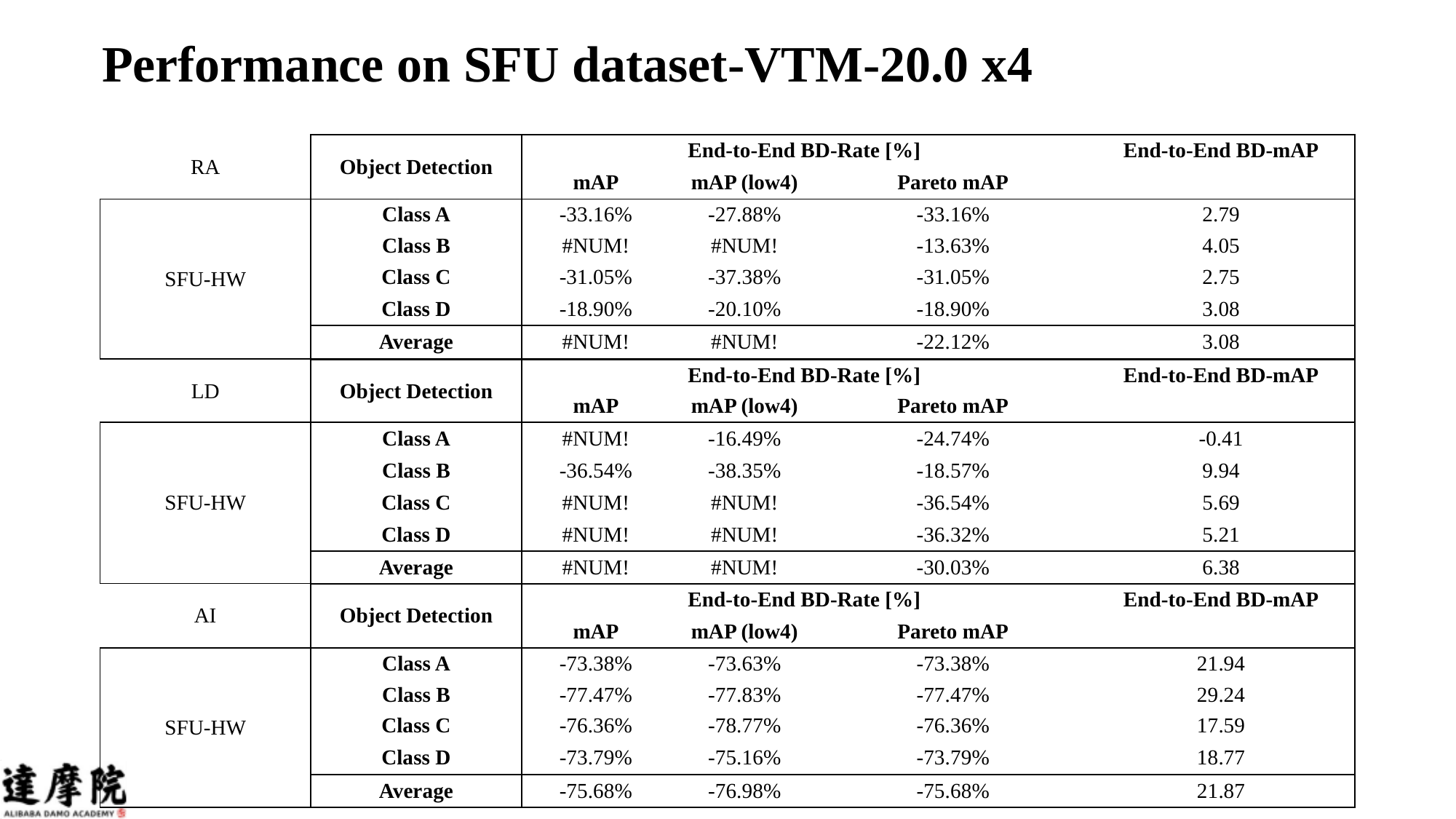

Performance on SFU dataset-VTM-20.0 x4

| RA | Object Detection | End-to-End BD-Rate [%] |  |  | End-to-End BD-mAP |
| --- | --- | --- | --- | --- | --- |
|  |  | mAP | mAP (low4) | Pareto mAP |  |
| SFU-HW | Class A | -33.16% | -27.88% | -33.16% | 2.79 |
|  | Class B | #NUM! | #NUM! | -13.63% | 4.05 |
|  | Class C | -31.05% | -37.38% | -31.05% | 2.75 |
|  | Class D | -18.90% | -20.10% | -18.90% | 3.08 |
|  | Average | #NUM! | #NUM! | -22.12% | 3.08 |
| LD | Object Detection | End-to-End BD-Rate [%] |  |  | End-to-End BD-mAP |
| --- | --- | --- | --- | --- | --- |
|  |  | mAP | mAP (low4) | Pareto mAP |  |
| SFU-HW | Class A | #NUM! | -16.49% | -24.74% | -0.41 |
|  | Class B | -36.54% | -38.35% | -18.57% | 9.94 |
|  | Class C | #NUM! | #NUM! | -36.54% | 5.69 |
|  | Class D | #NUM! | #NUM! | -36.32% | 5.21 |
|  | Average | #NUM! | #NUM! | -30.03% | 6.38 |
| AI | Object Detection | End-to-End BD-Rate [%] |  |  | End-to-End BD-mAP |
| --- | --- | --- | --- | --- | --- |
|  |  | mAP | mAP (low4) | Pareto mAP |  |
| SFU-HW | Class A | -73.38% | -73.63% | -73.38% | 21.94 |
|  | Class B | -77.47% | -77.83% | -77.47% | 29.24 |
|  | Class C | -76.36% | -78.77% | -76.36% | 17.59 |
|  | Class D | -73.79% | -75.16% | -73.79% | 18.77 |
|  | Average | -75.68% | -76.98% | -75.68% | 21.87 |